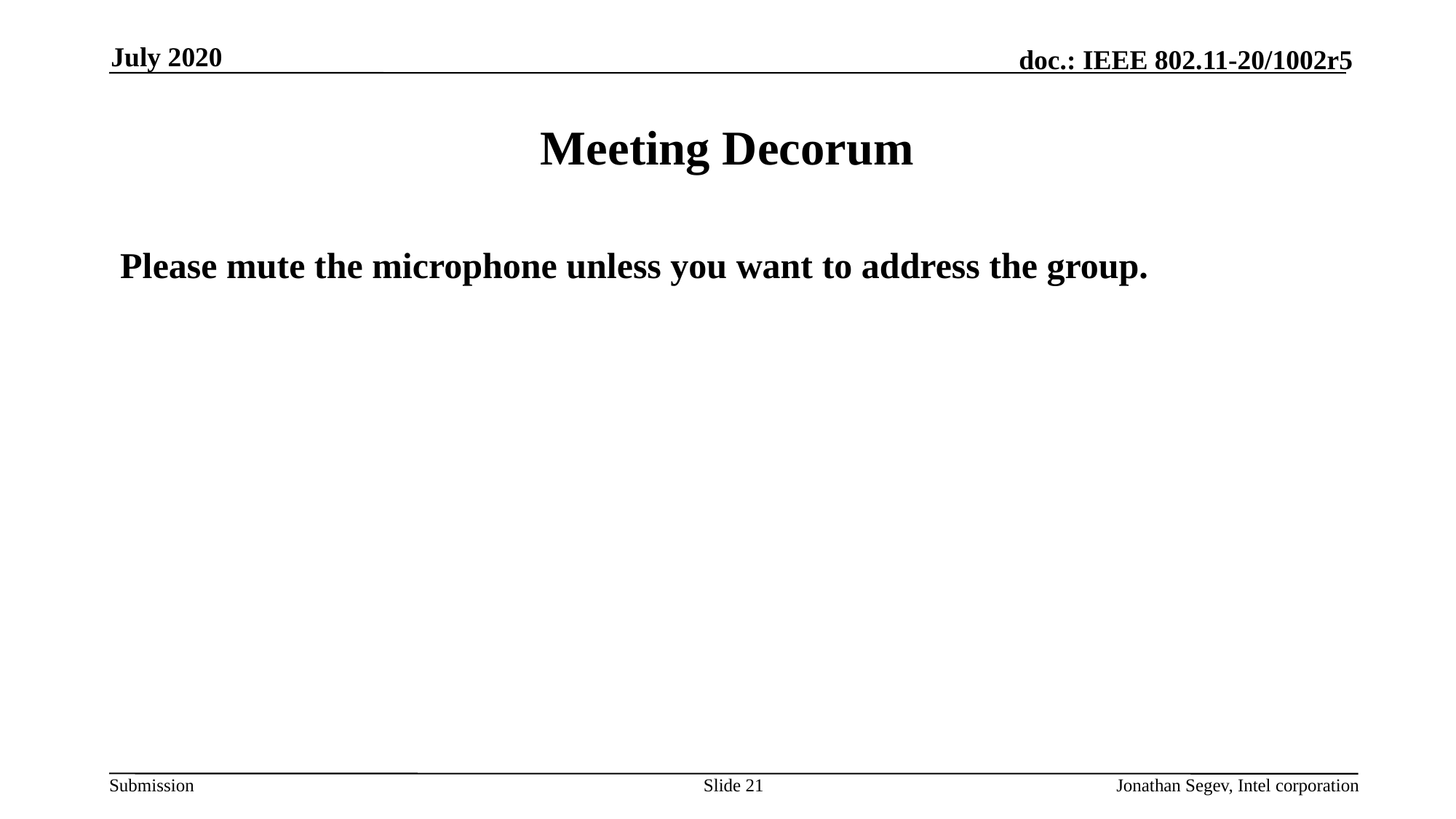

July 2020
# Meeting Decorum
Please mute the microphone unless you want to address the group.
Slide 21
Jonathan Segev, Intel corporation